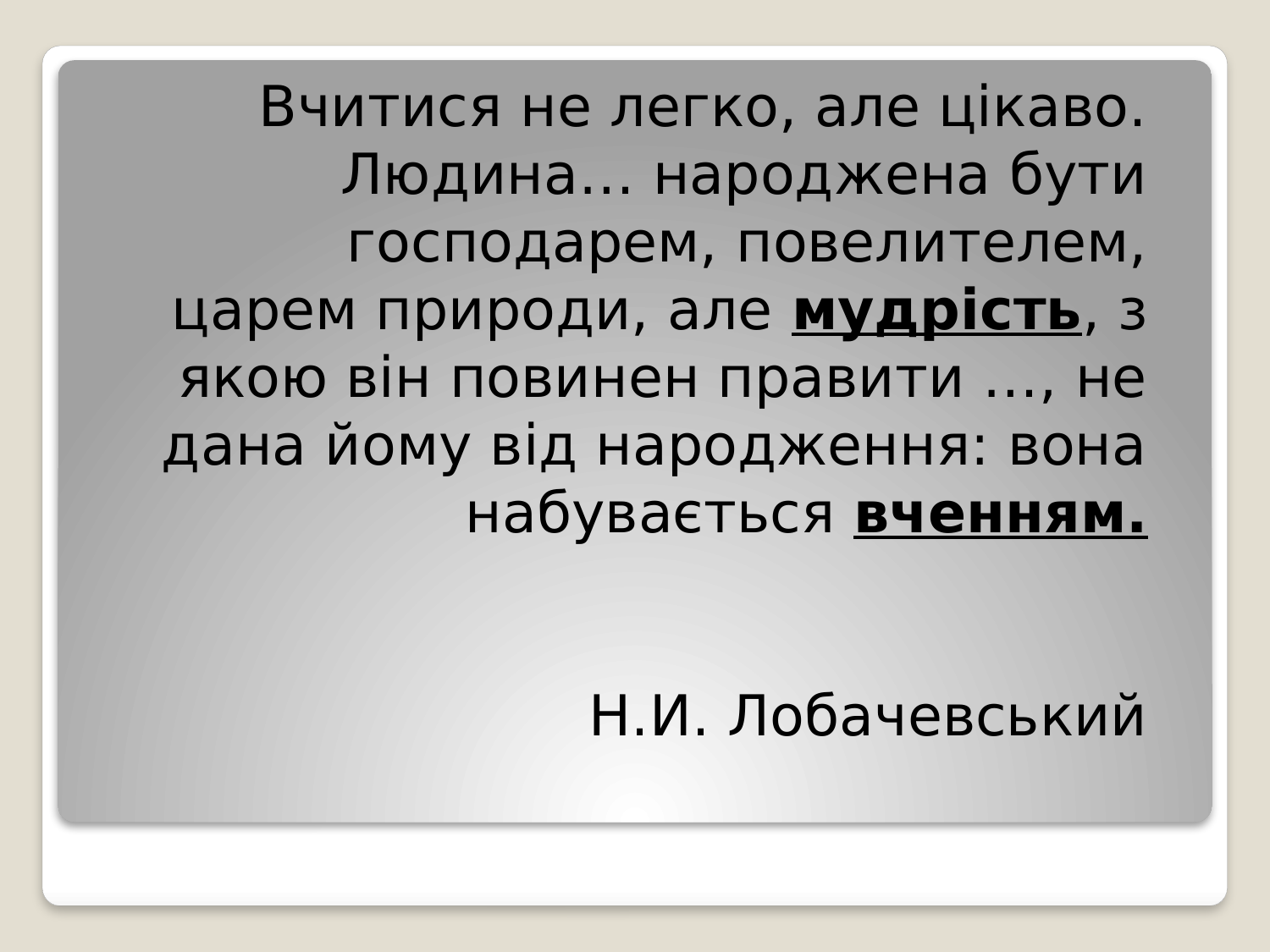

#
Вчитися не легко, але цікаво.
Людина… народжена бути господарем, повелителем, царем природи, але мудрість, з якою він повинен правити …, не дана йому від народження: вона набувається вченням.

Н.И. Лобачевський